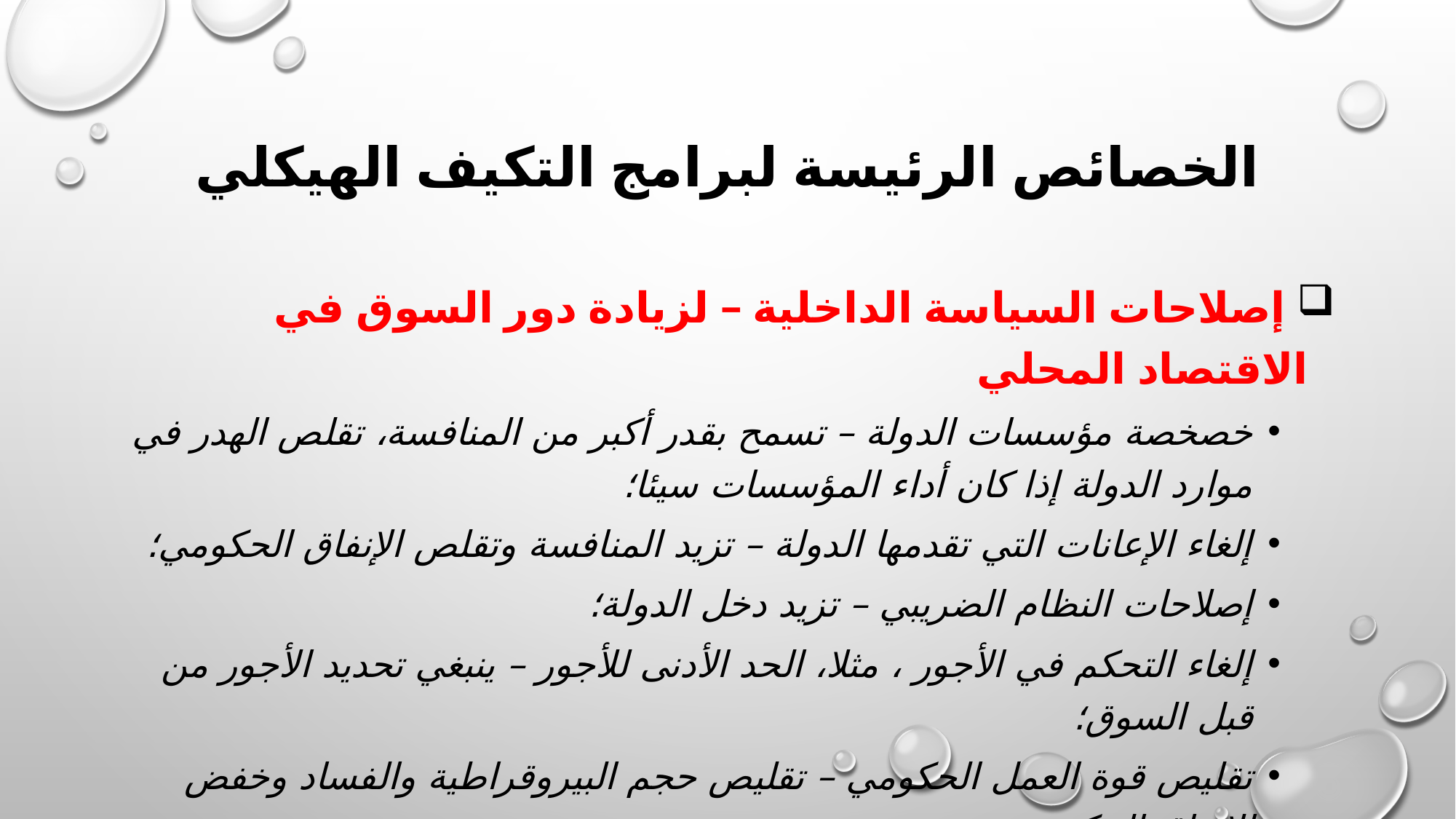

# الخصائص الرئيسة لبرامج التكيف الهيكلي
 إصلاحات السياسة الداخلية – لزيادة دور السوق في الاقتصاد المحلي
خصخصة مؤسسات الدولة – تسمح بقدر أكبر من المنافسة، تقلص الهدر في موارد الدولة إذا كان أداء المؤسسات سيئا؛
إلغاء الإعانات التي تقدمها الدولة – تزيد المنافسة وتقلص الإنفاق الحكومي؛
إصلاحات النظام الضريبي – تزيد دخل الدولة؛
إلغاء التحكم في الأجور ، مثلا، الحد الأدنى للأجور – ينبغي تحديد الأجور من قبل السوق؛
تقليص قوة العمل الحكومي – تقليص حجم البيروقراطية والفساد وخفض الإنفاق الحكومي.